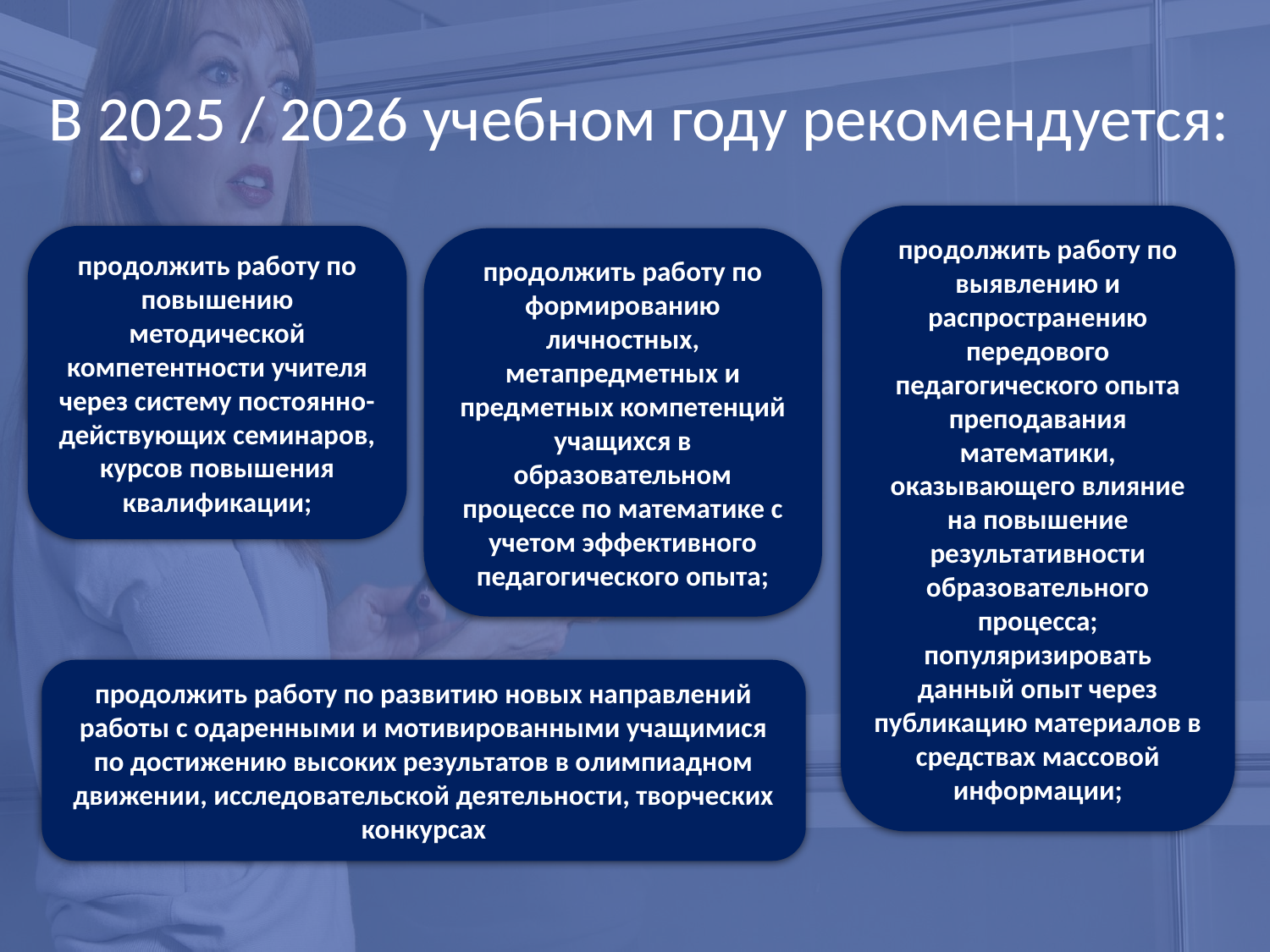

# В 2025 / 2026 учебном году рекомендуется:
продолжить работу по выявлению и распространению передового педагогического опыта преподавания математики, оказывающего влияние на повышение результативности образовательного процесса; популяризировать данный опыт через публикацию материалов в средствах массовой информации;
продолжить работу по повышению методической компетентности учителя через систему постоянно-действующих семинаров, курсов повышения квалификации;
продолжить работу по формированию личностных, метапредметных и предметных компетенций учащихся в образовательном процессе по математике с учетом эффективного педагогического опыта;
продолжить работу по развитию новых направлений работы с одаренными и мотивированными учащимися по достижению высоких результатов в олимпиадном движении, исследовательской деятельности, творческих конкурсах